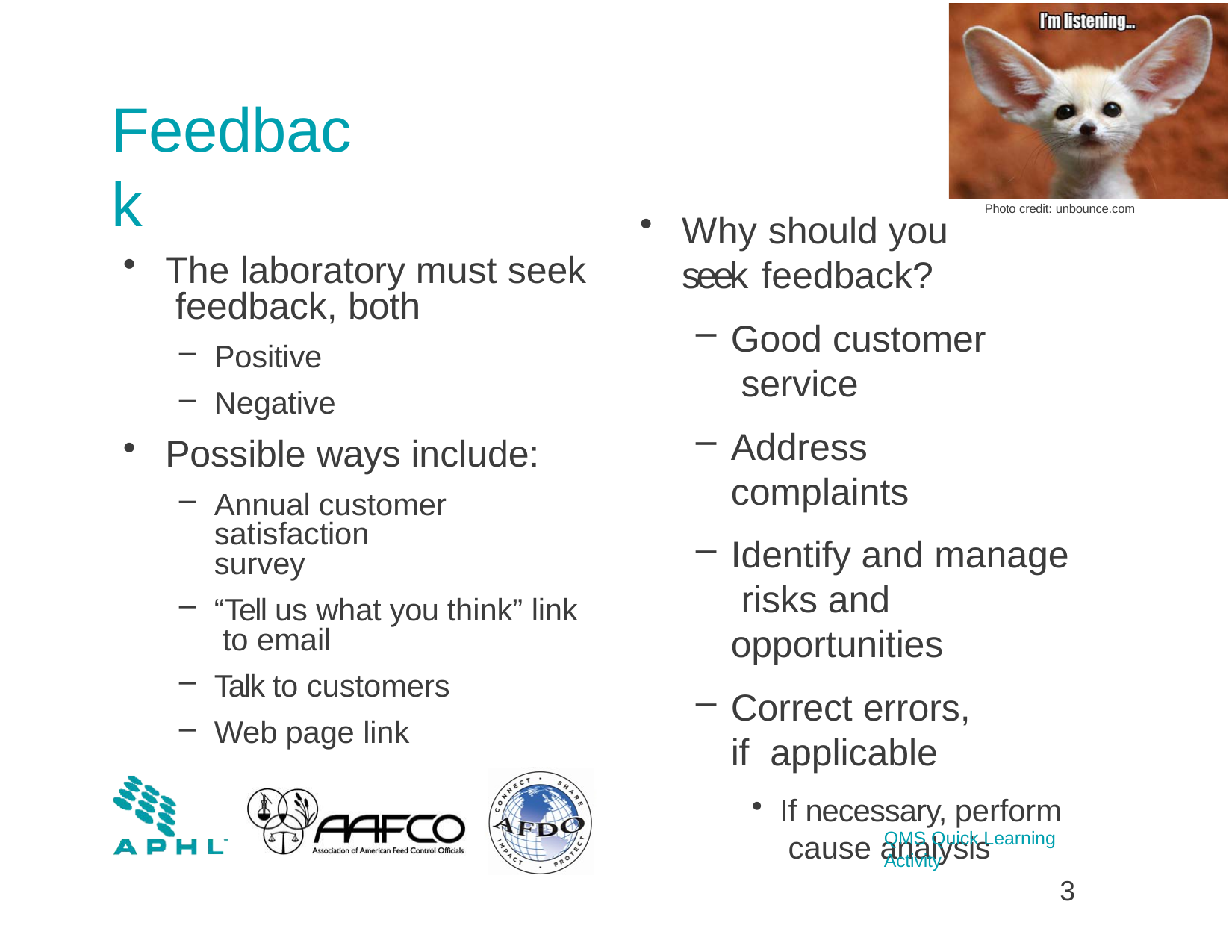

# Feedback
Photo credit: unbounce.com
Why should you seek  feedback?
Good customer  service
Address complaints
Identify and manage  risks and  opportunities
Correct errors, if  applicable
If necessary, perform  cause analysis
The laboratory must seek  feedback, both
Positive
Negative
Possible ways include:
Annual customer  satisfaction survey
“Tell us what you think” link  to email
Talk to customers
Web page link

QMS Quick Learning Activity
3